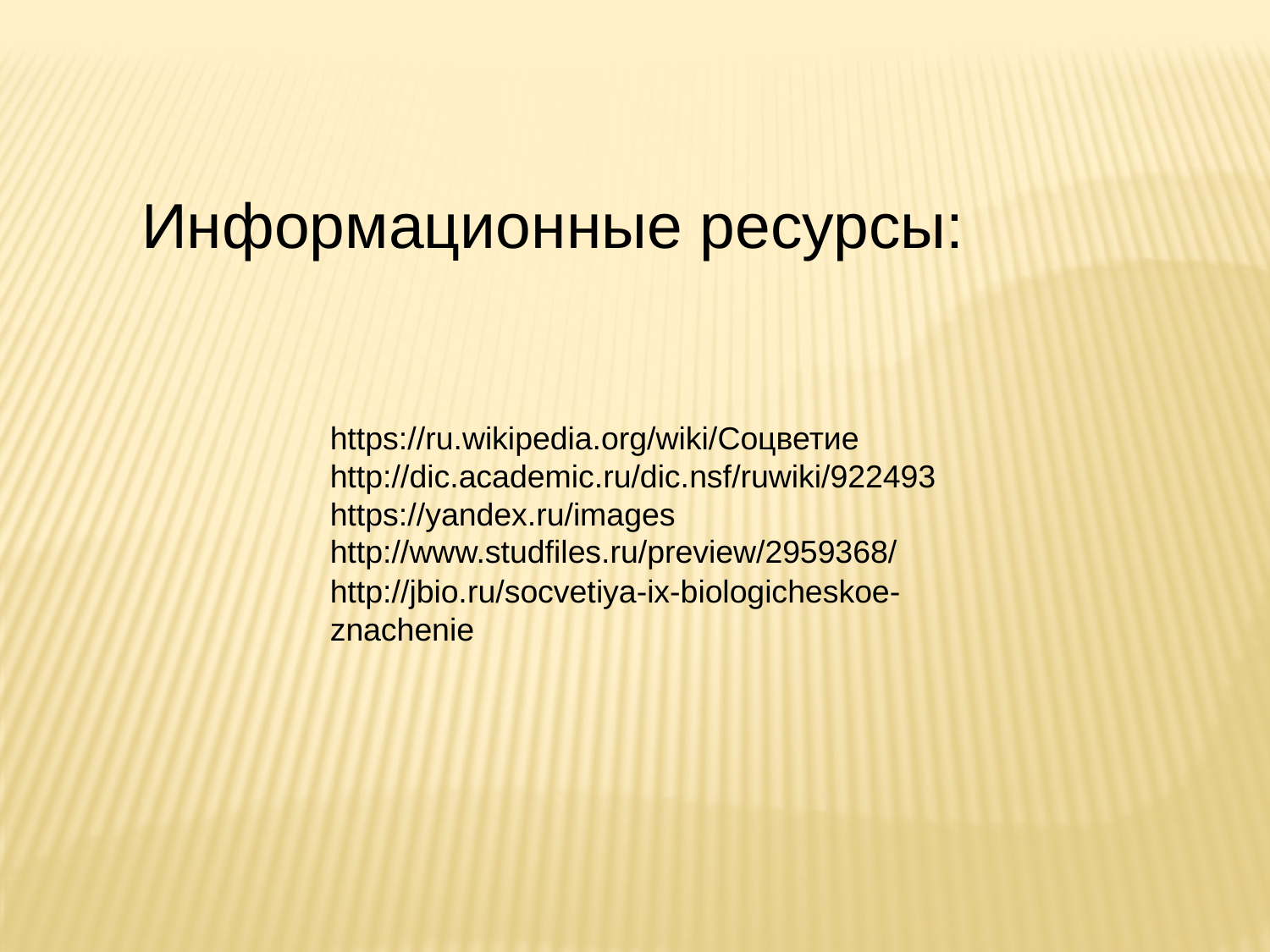

Информационные ресурсы:
https://ru.wikipedia.org/wiki/Соцветие
http://dic.academic.ru/dic.nsf/ruwiki/922493
https://yandex.ru/images
http://www.studfiles.ru/preview/2959368/
http://jbio.ru/socvetiya-ix-biologicheskoe-znachenie